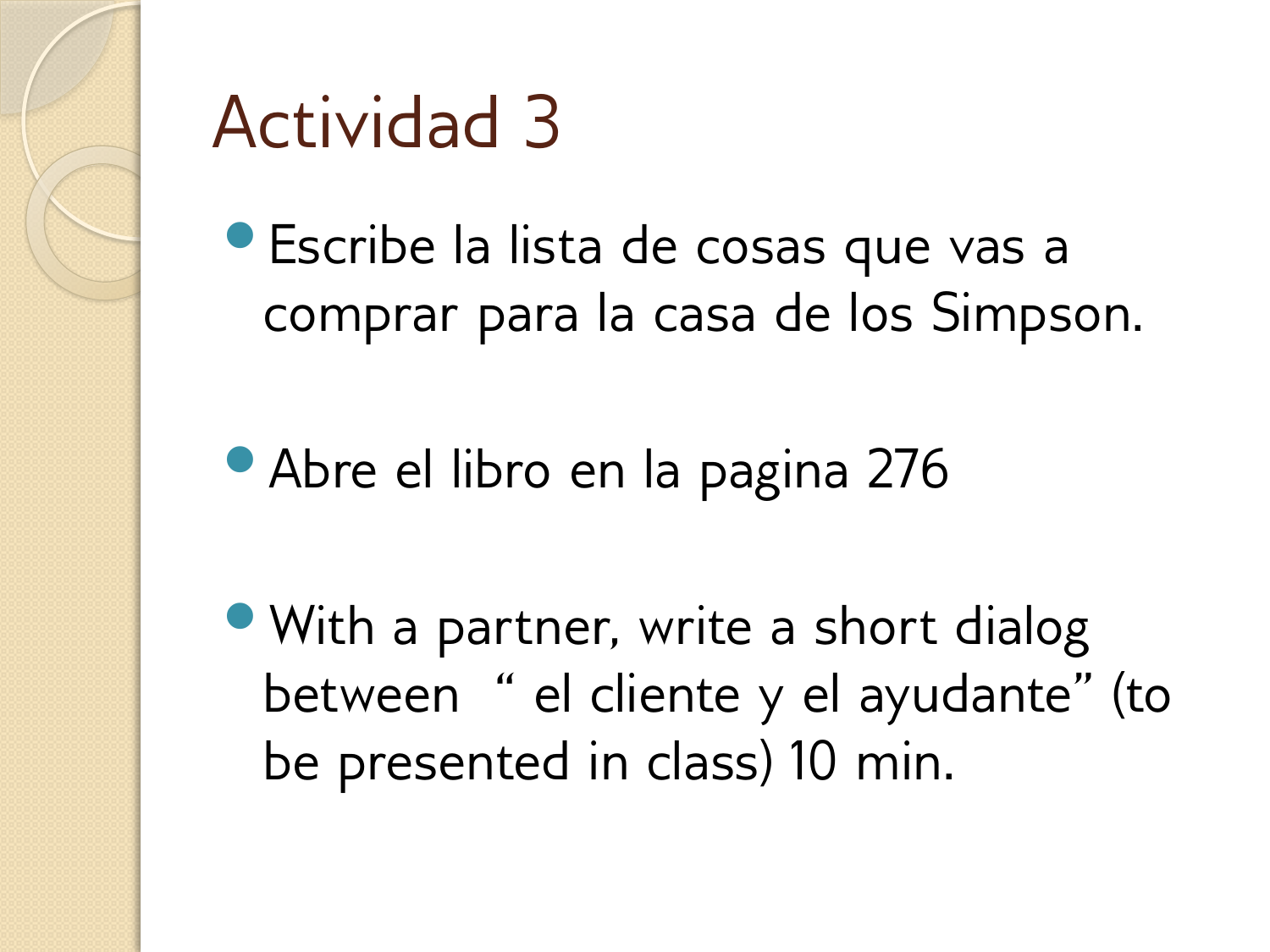

# Actividad 3
Escribe la lista de cosas que vas a comprar para la casa de los Simpson.

Abre el libro en la pagina 276

With a partner, write a short dialog between  “ el cliente y el ayudante” (to be presented in class) 10 min.